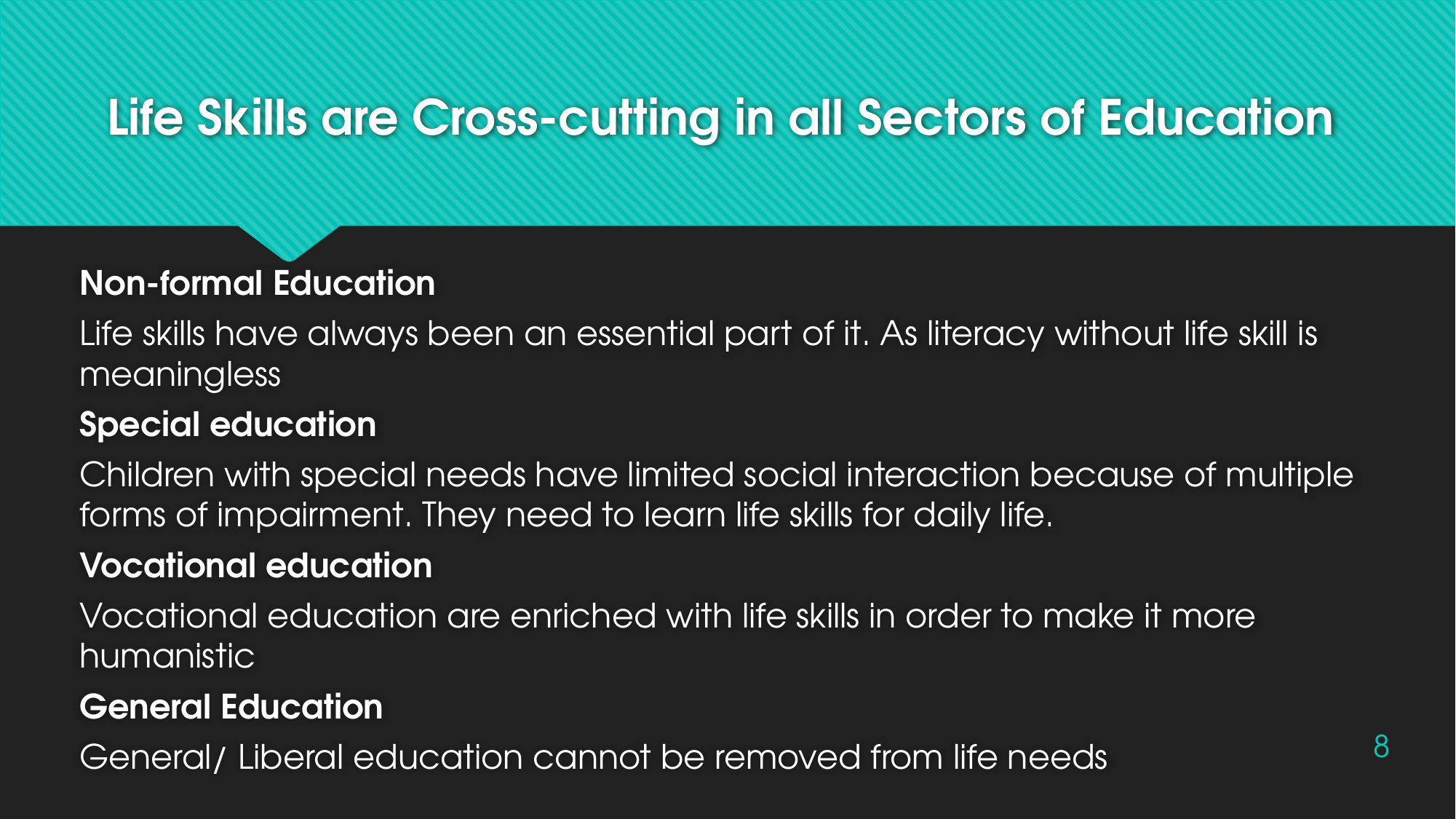

# Life Skills are Cross-cutting in all Sectors of Education
Non-formal Education
Life skills have always been an essential part of it. As literacy without life skill is meaningless
Special education
Children with special needs have limited social interaction because of multiple forms of impairment. They need to learn life skills for daily life.
Vocational education
Vocational education are enriched with life skills in order to make it more humanistic
General Education
General/ Liberal education cannot be removed from life needs

8